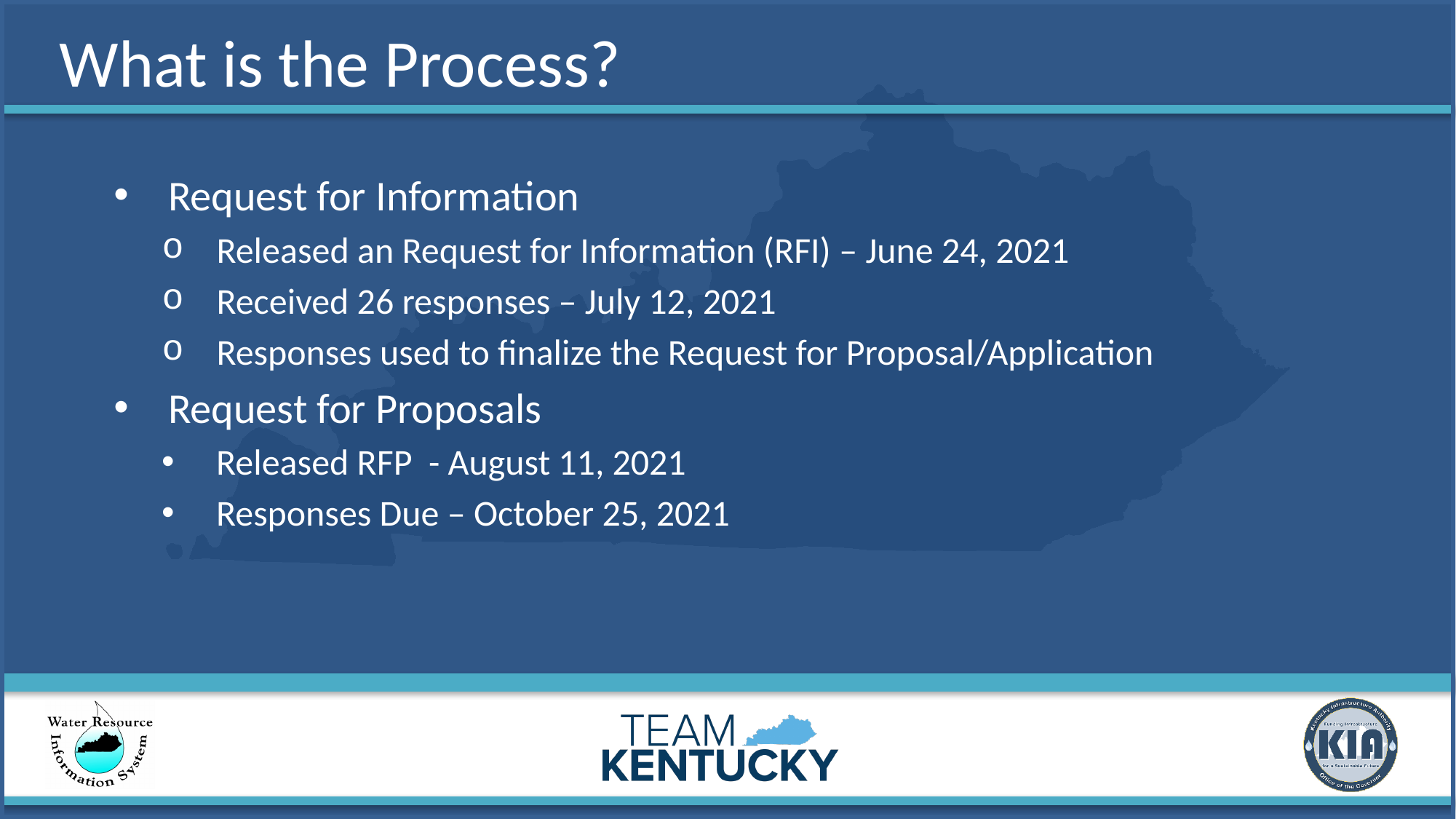

# What is the Process?
Request for Information
Released an Request for Information (RFI) – June 24, 2021
Received 26 responses – July 12, 2021
Responses used to finalize the Request for Proposal/Application
Request for Proposals
Released RFP  - August 11, 2021
Responses Due – October 25, 2021